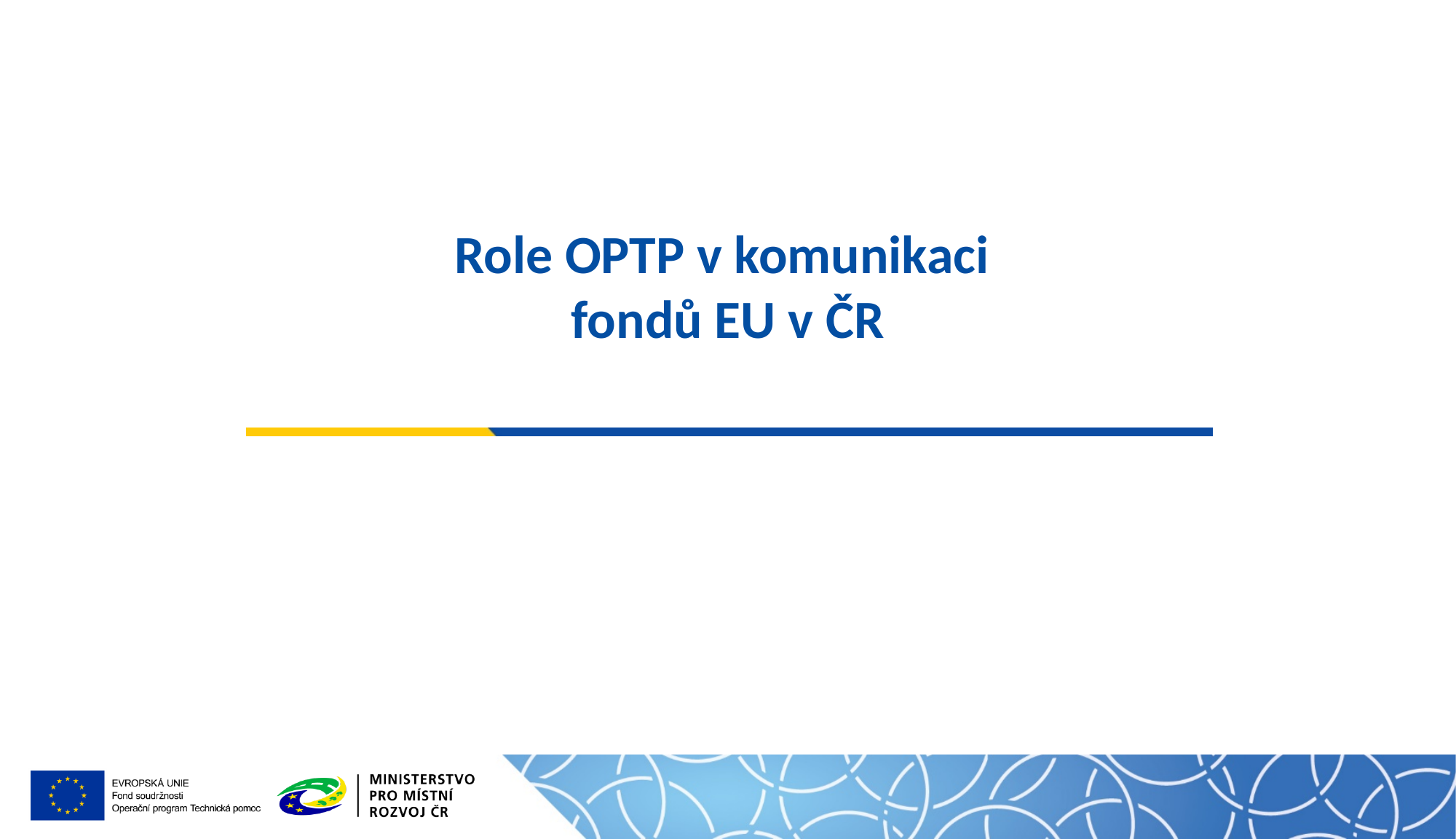

# Role OPTP v komunikaci fondů EU v ČR